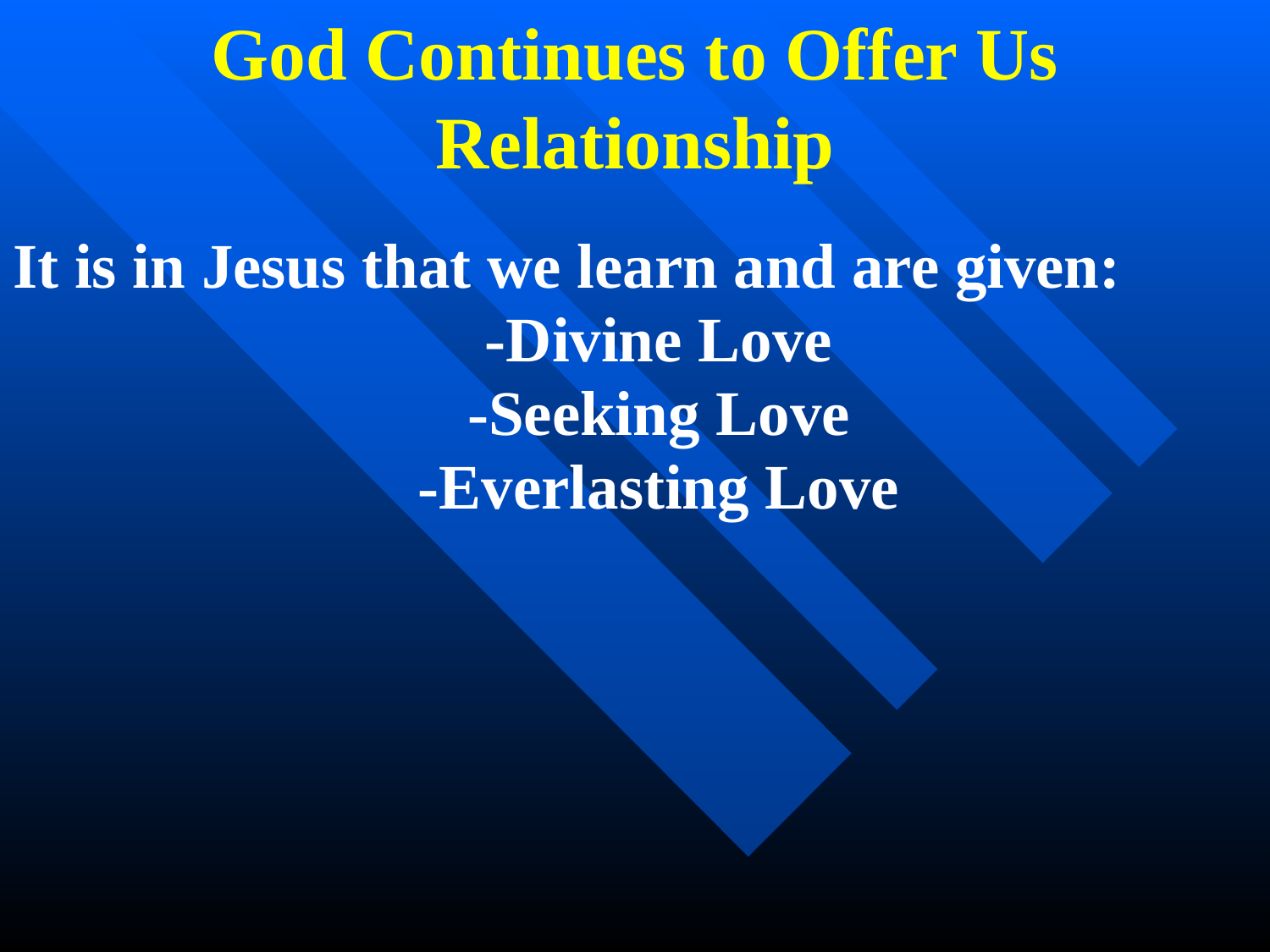

God Continues to Offer Us Relationship
It is in Jesus that we learn and are given:
   -Divine Love
   -Seeking Love
   -Everlasting Love